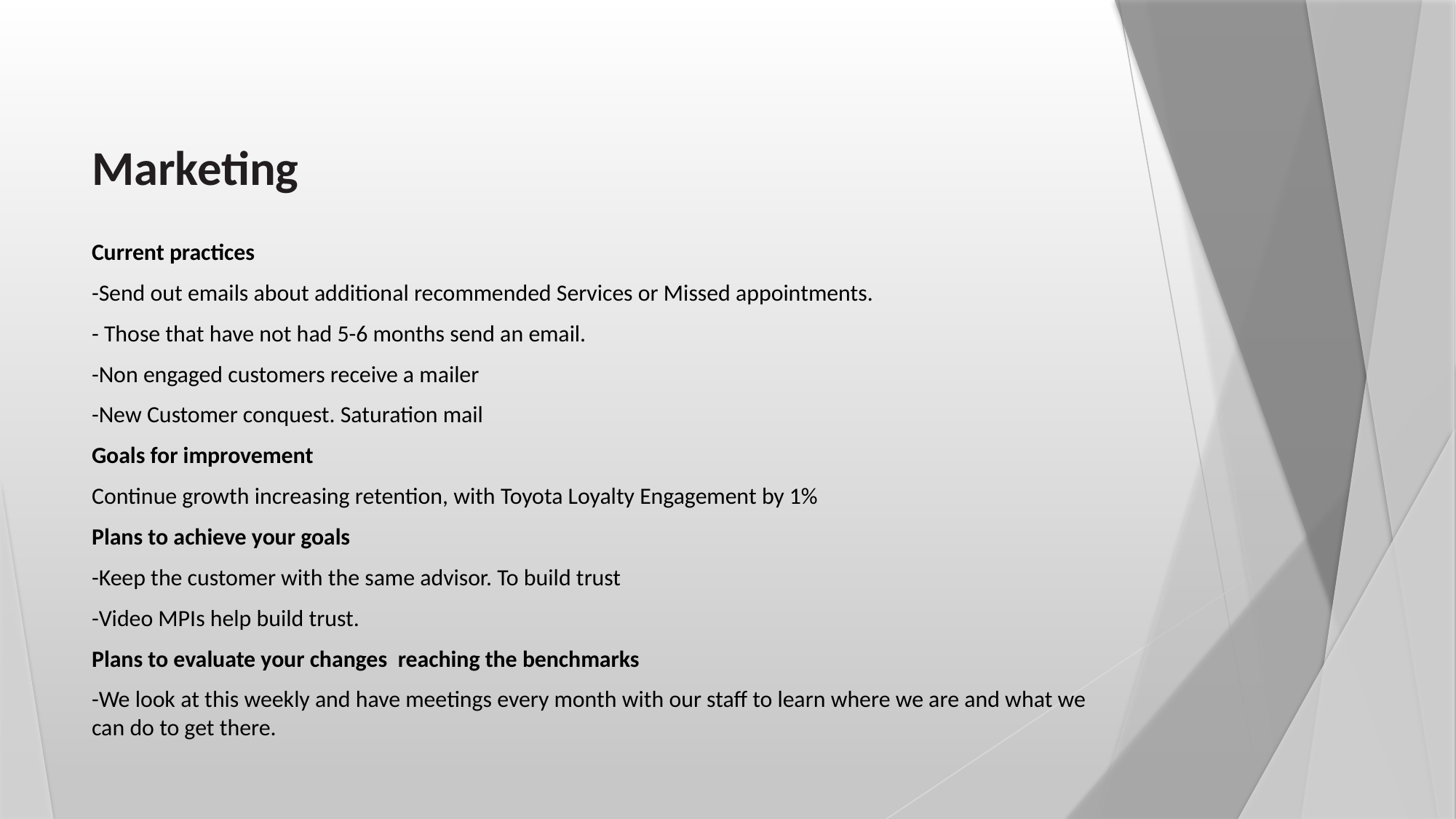

# Marketing

Current practices
-Send out emails about additional recommended Services or Missed appointments.
- Those that have not had 5-6 months send an email.
-Non engaged customers receive a mailer
-New Customer conquest. Saturation mail
Goals for improvement
Continue growth increasing retention, with Toyota Loyalty Engagement by 1%
Plans to achieve your goals
-Keep the customer with the same advisor. To build trust
-Video MPIs help build trust.
Plans to evaluate your changes  reaching the benchmarks
-We look at this weekly and have meetings every month with our staff to learn where we are and what we can do to get there.